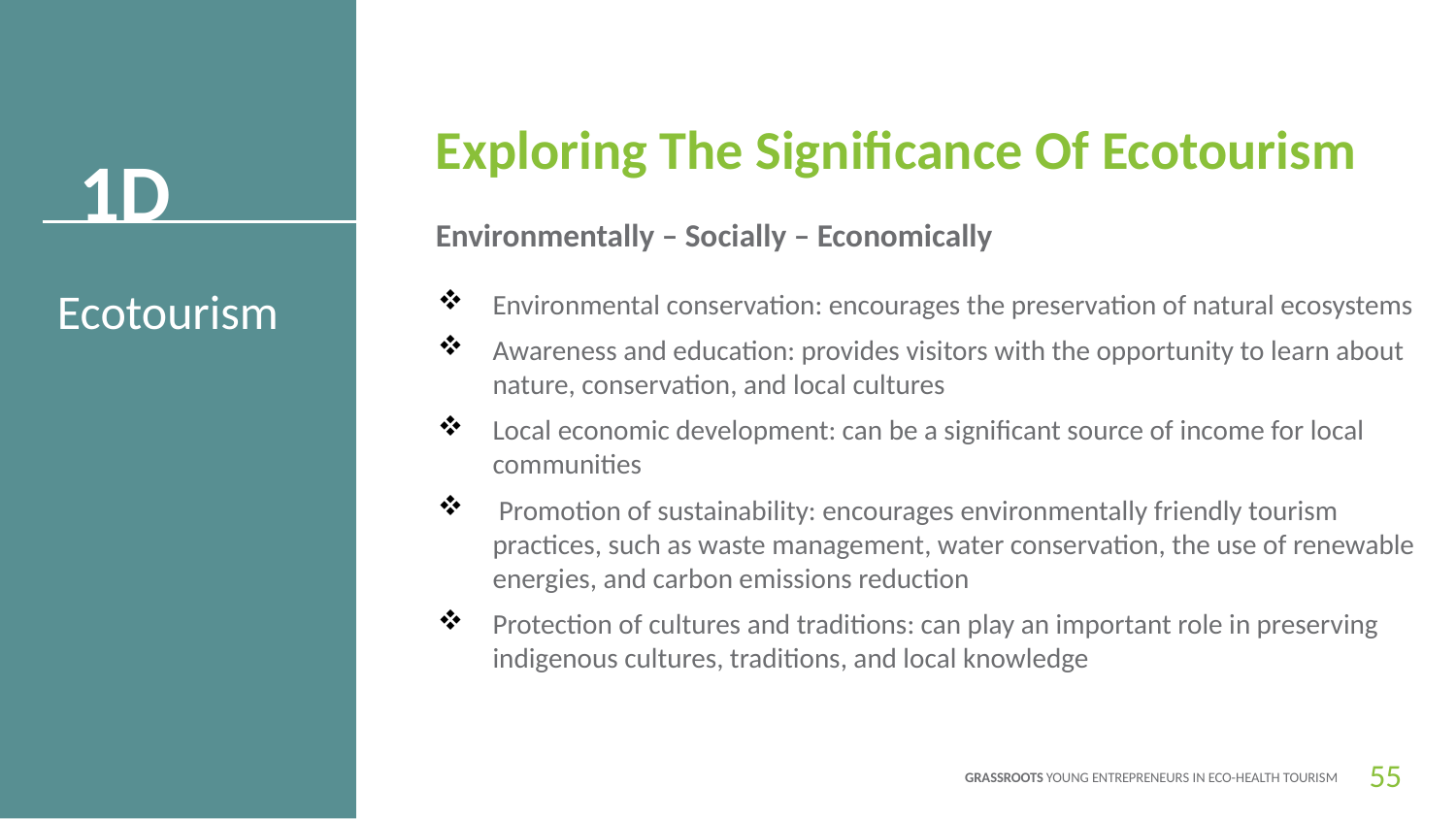

Exploring The Significance Of Ecotourism
1D
Environmentally – Socially – Economically
Ecotourism
Environmental conservation: encourages the preservation of natural ecosystems
Awareness and education: provides visitors with the opportunity to learn about nature, conservation, and local cultures
Local economic development: can be a significant source of income for local communities
 Promotion of sustainability: encourages environmentally friendly tourism practices, such as waste management, water conservation, the use of renewable energies, and carbon emissions reduction
Protection of cultures and traditions: can play an important role in preserving indigenous cultures, traditions, and local knowledge
55